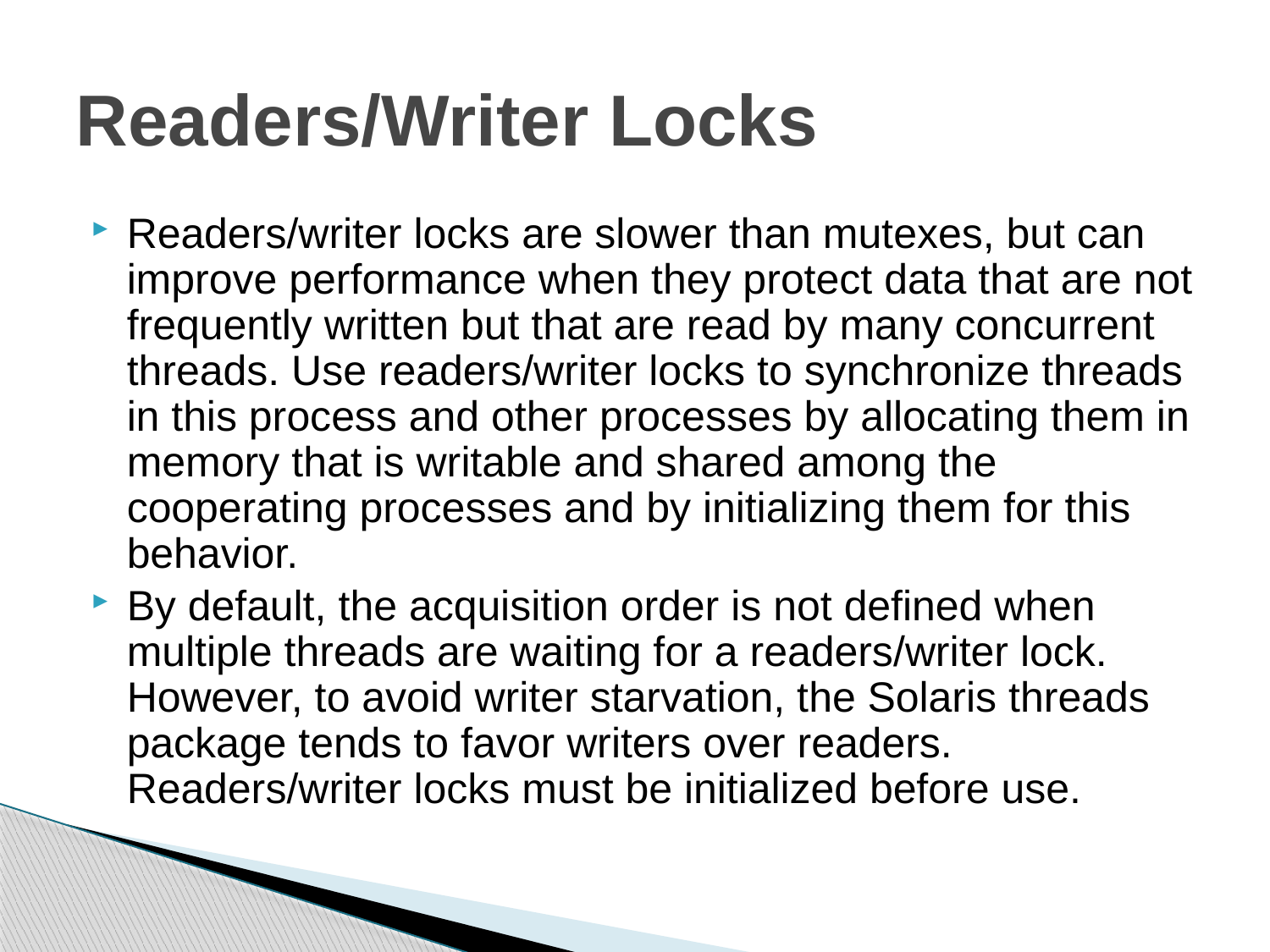

# Readers/Writer Locks
Readers/writer locks are slower than mutexes, but can improve performance when they protect data that are not frequently written but that are read by many concurrent threads. Use readers/writer locks to synchronize threads in this process and other processes by allocating them in memory that is writable and shared among the cooperating processes and by initializing them for this behavior.
By default, the acquisition order is not defined when multiple threads are waiting for a readers/writer lock. However, to avoid writer starvation, the Solaris threads package tends to favor writers over readers. Readers/writer locks must be initialized before use.